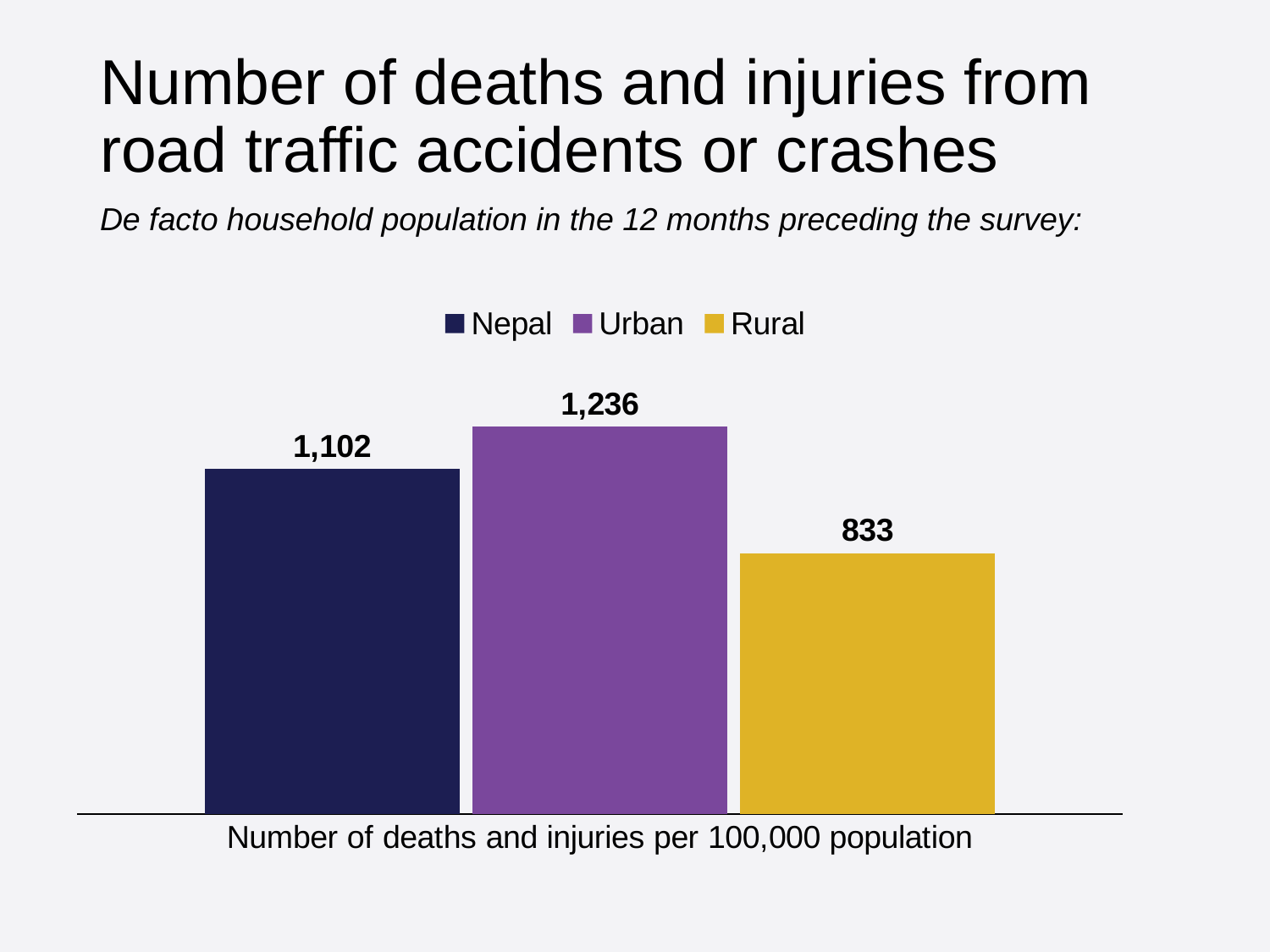

# Number of deaths and injuries from road traffic accidents or crashes
De facto household population in the 12 months preceding the survey:

### Chart

| Category | Nepal | Urban | Rural |
|---|---|---|---|
| Number of deaths and injuries per 100,000 population | 1102.0 | 1236.0 | 833.0 |